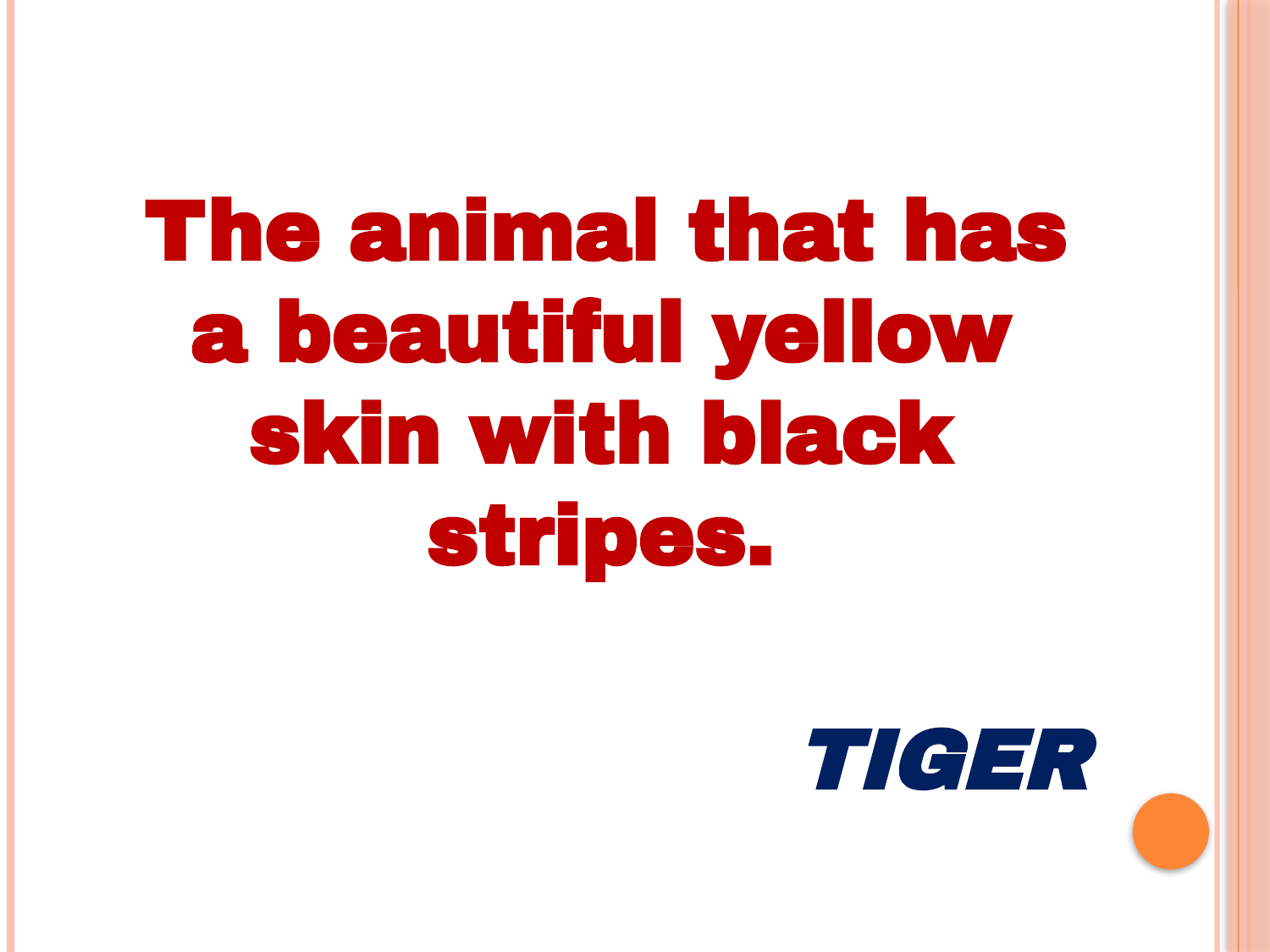

The animal that has a beautiful yellow skin with black stripes.

TIGER